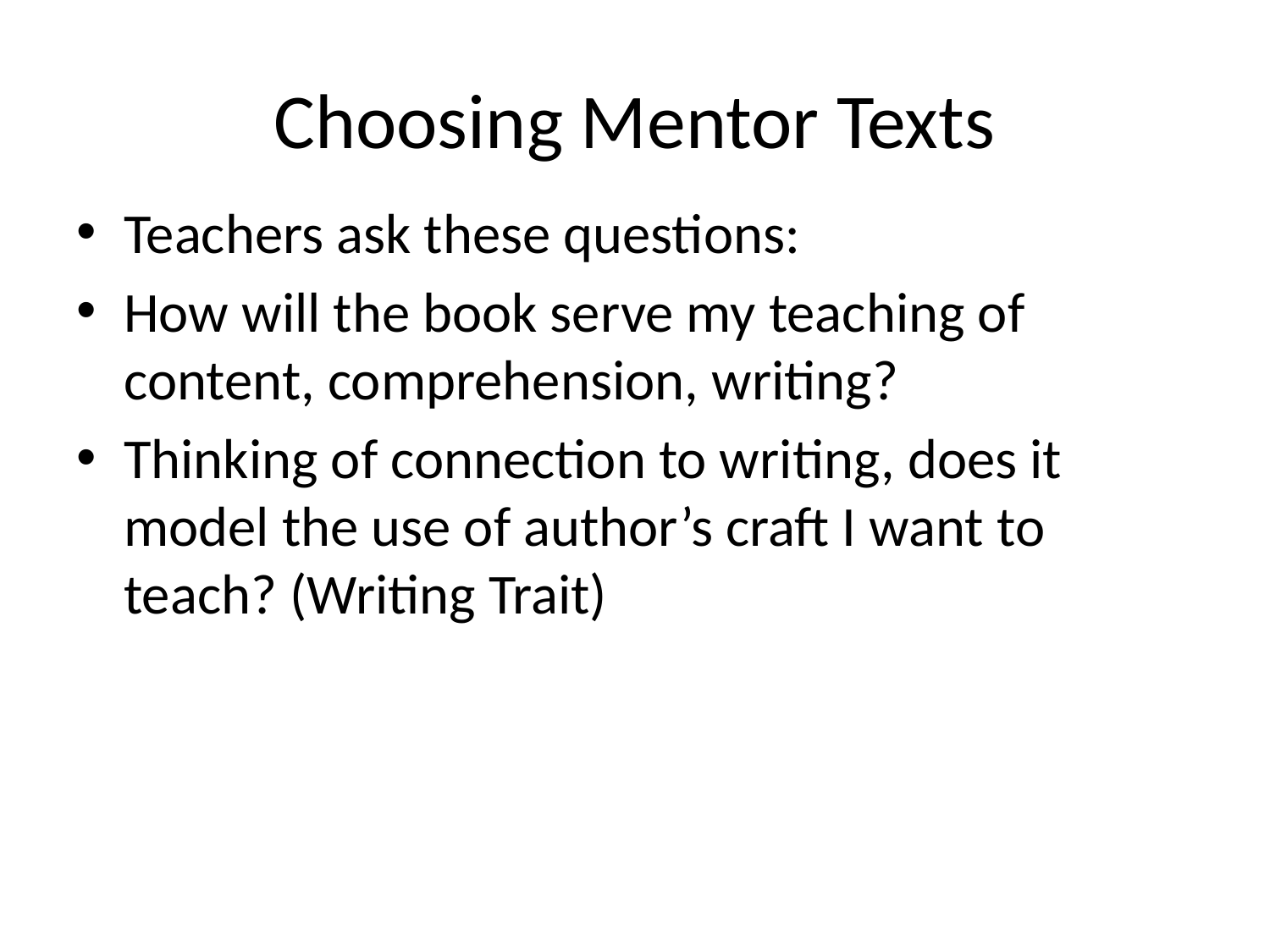

# Choosing Mentor Texts
Teachers ask these questions:
How will the book serve my teaching of content, comprehension, writing?
Thinking of connection to writing, does it model the use of author’s craft I want to teach? (Writing Trait)